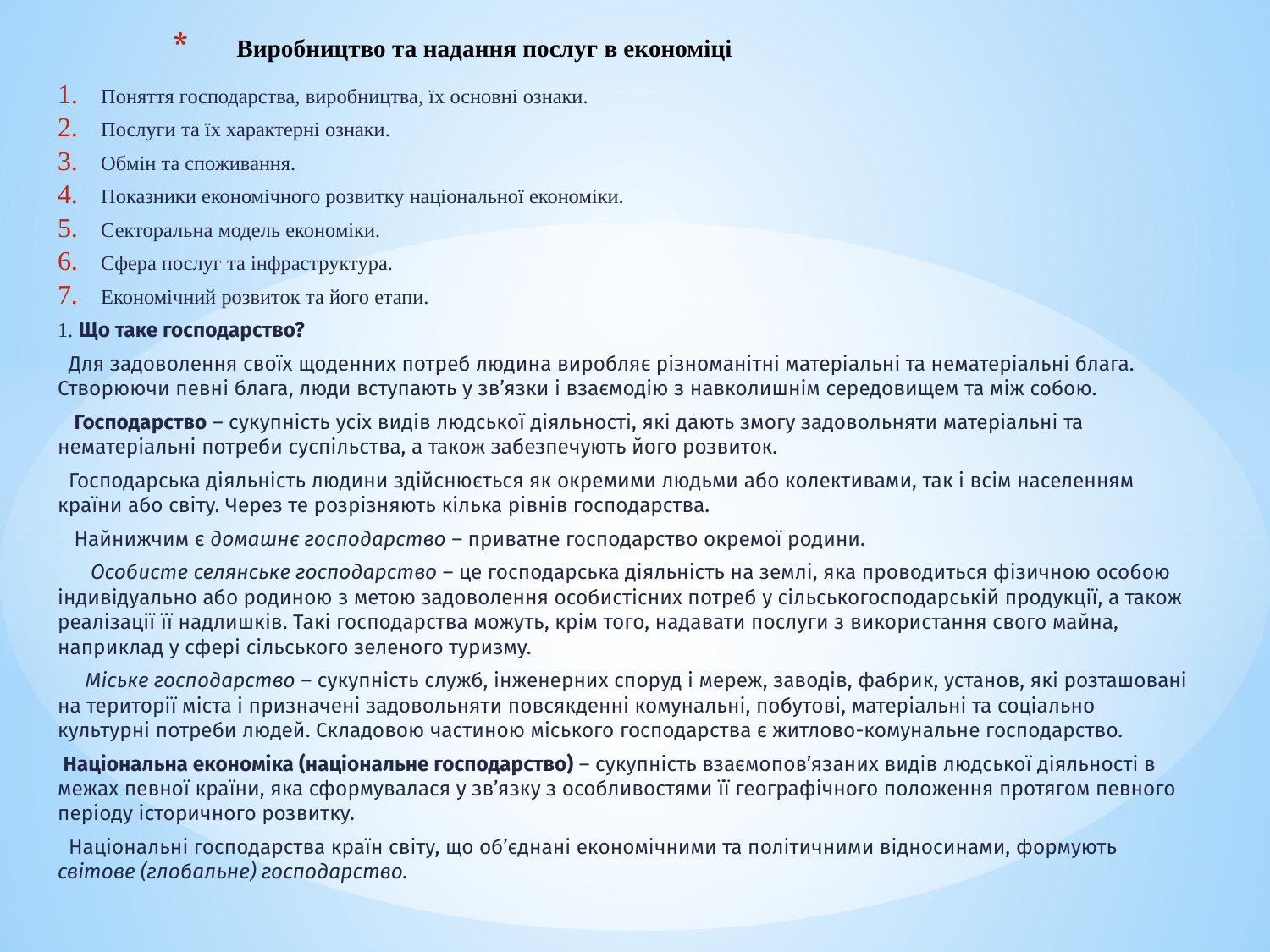

# Виробництво та надання послуг в економіці
Поняття господарства, виробництва, їх основні ознаки.
Послуги та їх характерні ознаки.
Обмін та споживання.
Показники економічного розвитку національної економіки.
Секторальна модель економіки.
Сфера послуг та інфраструктура.
Економічний розвиток та його етапи.
1. Що таке господарство?
  Для задоволення своїх щоденних потреб людина виробляє різноманітні матеріальні та нематеріальні блага. Створюючи певні блага, люди вступають у зв’язки і взаємодію з навколишнім середовищем та між собою.
   Господарство – сукупність усіх видів людської діяльності, які дають змогу задовольняти матеріальні та нематеріальні потреби суспільства, а також забезпечують його розвиток.
  Господарська діяльність людини здійснюється як окремими людьми або колективами, так і всім населенням країни або світу. Через те розрізняють кілька рівнів господарства.
   Найнижчим є домашнє господарство – приватне господарство окремої родини.
      Особисте селянське господарство – це господарська діяльність на землі, яка проводиться фізичною особою індивідуально або родиною з метою задоволення особистісних потреб у сільськогосподарській продукції, а також реалізації її надлишків. Такі господарства можуть, крім того, надавати послуги з використання свого майна, наприклад у сфері сільського зеленого туризму.
     Міське господарство – сукупність служб, інженерних споруд і мереж, заводів, фабрик, установ, які розташовані на території міста і призначені задовольняти повсякденні комунальні, побутові, матеріальні та соціально­ культурні потреби людей. Складовою частиною міського господарства є житлово-комунальне господарство.
 Національна економіка (національне господарство) – сукупність взаємопов’язаних видів людської діяльності в межах певної країни, яка сформувалася у зв’язку з особливостями її географічного положення протягом певного періоду історичного розвитку.
  Національні господарства країн світу, що об’єднані економічними та політичними відносинами, формують світове (глобальне) господарство.